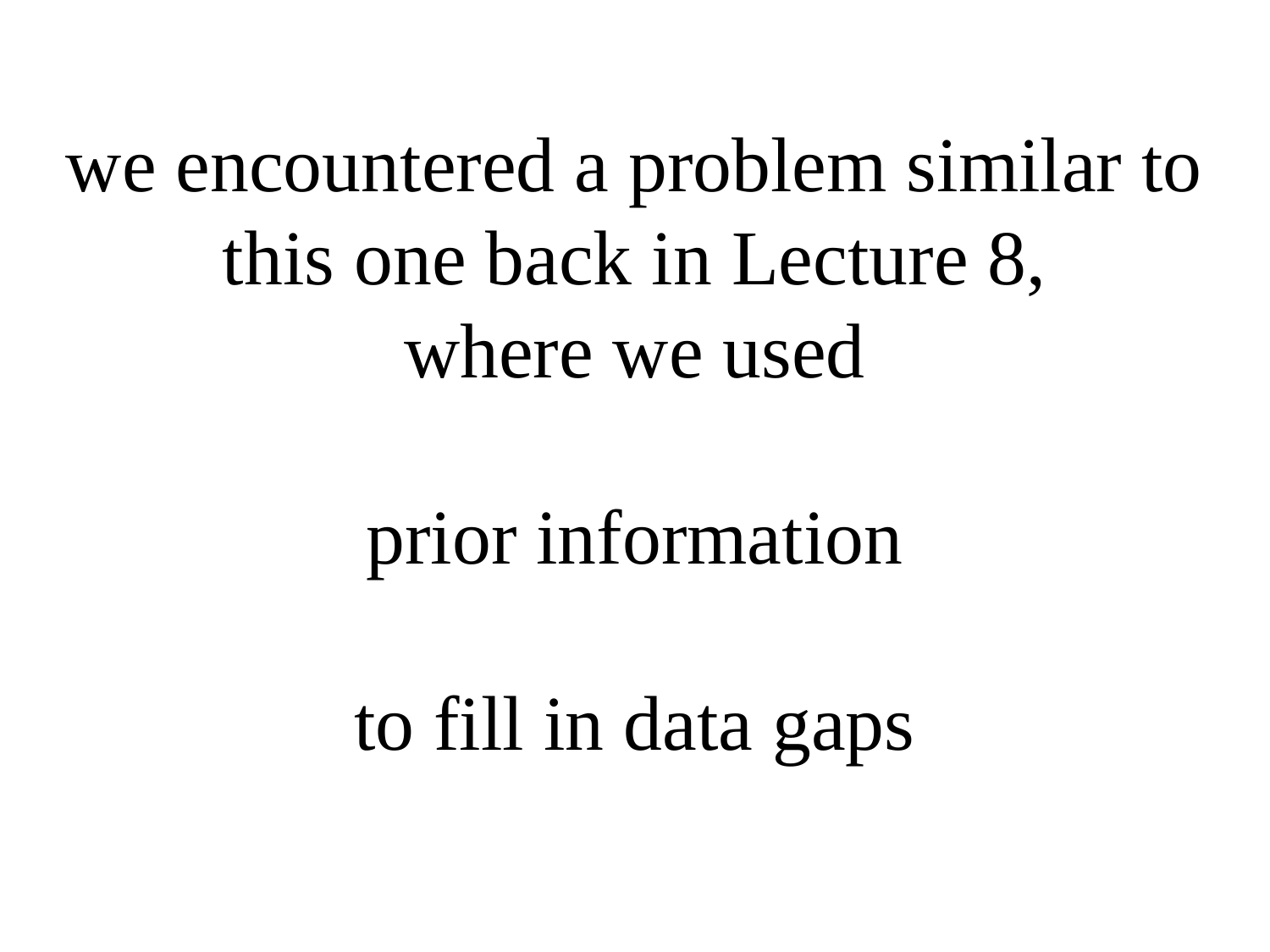

# we encountered a problem similar to this one back in Lecture 8, where we used prior information to fill in data gaps